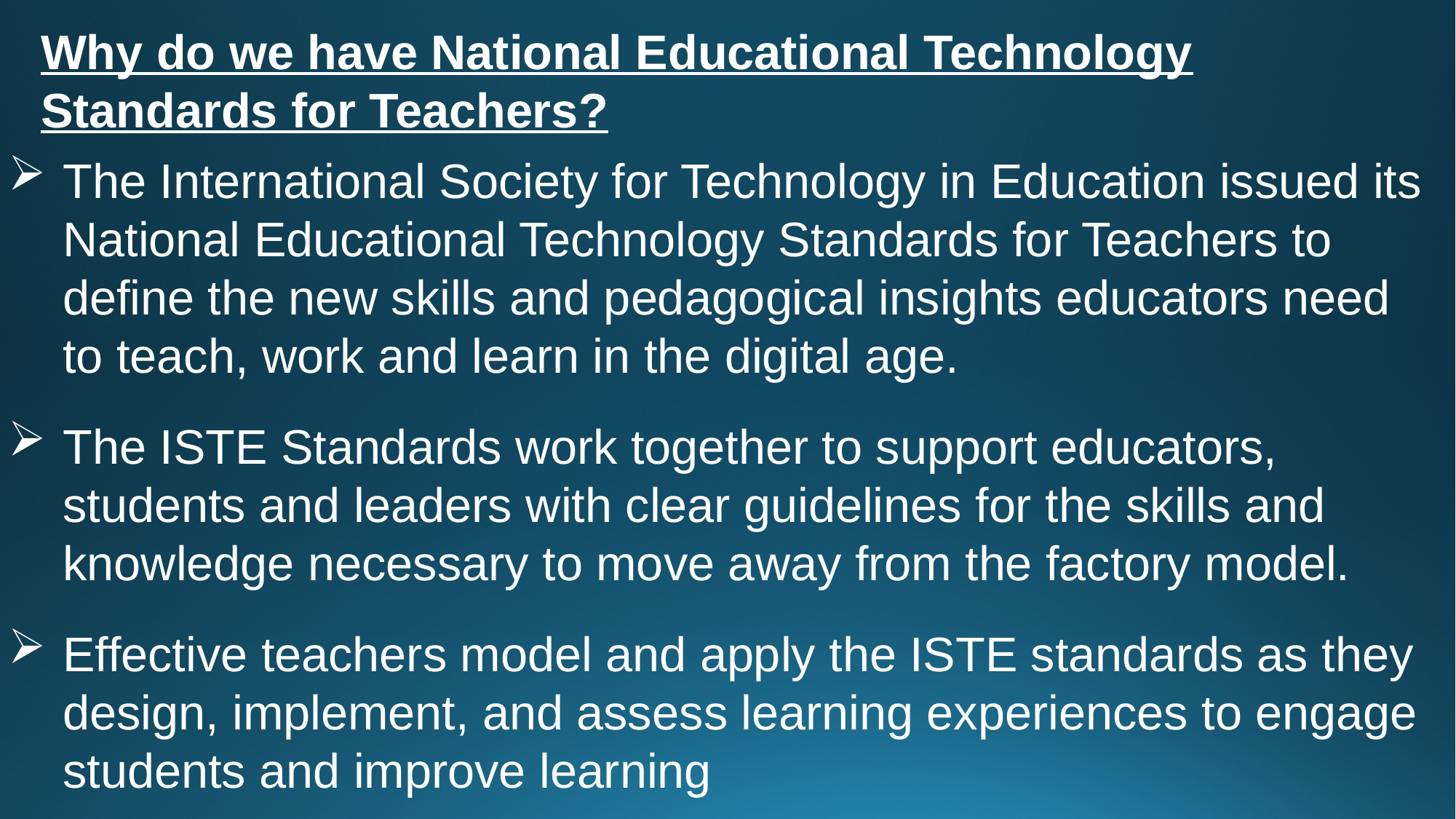

Why do we have National Educational Technology Standards for Teachers?
The International Society for Technology in Education issued its National Educational Technology Standards for Teachers to define the new skills and pedagogical insights educators need to teach, work and learn in the digital age.

The ISTE Standards work together to support educators, students and leaders with clear guidelines for the skills and knowledge necessary to move away from the factory model.

Effective teachers model and apply the ISTE standards as they design, implement, and assess learning experiences to engage students and improve learning